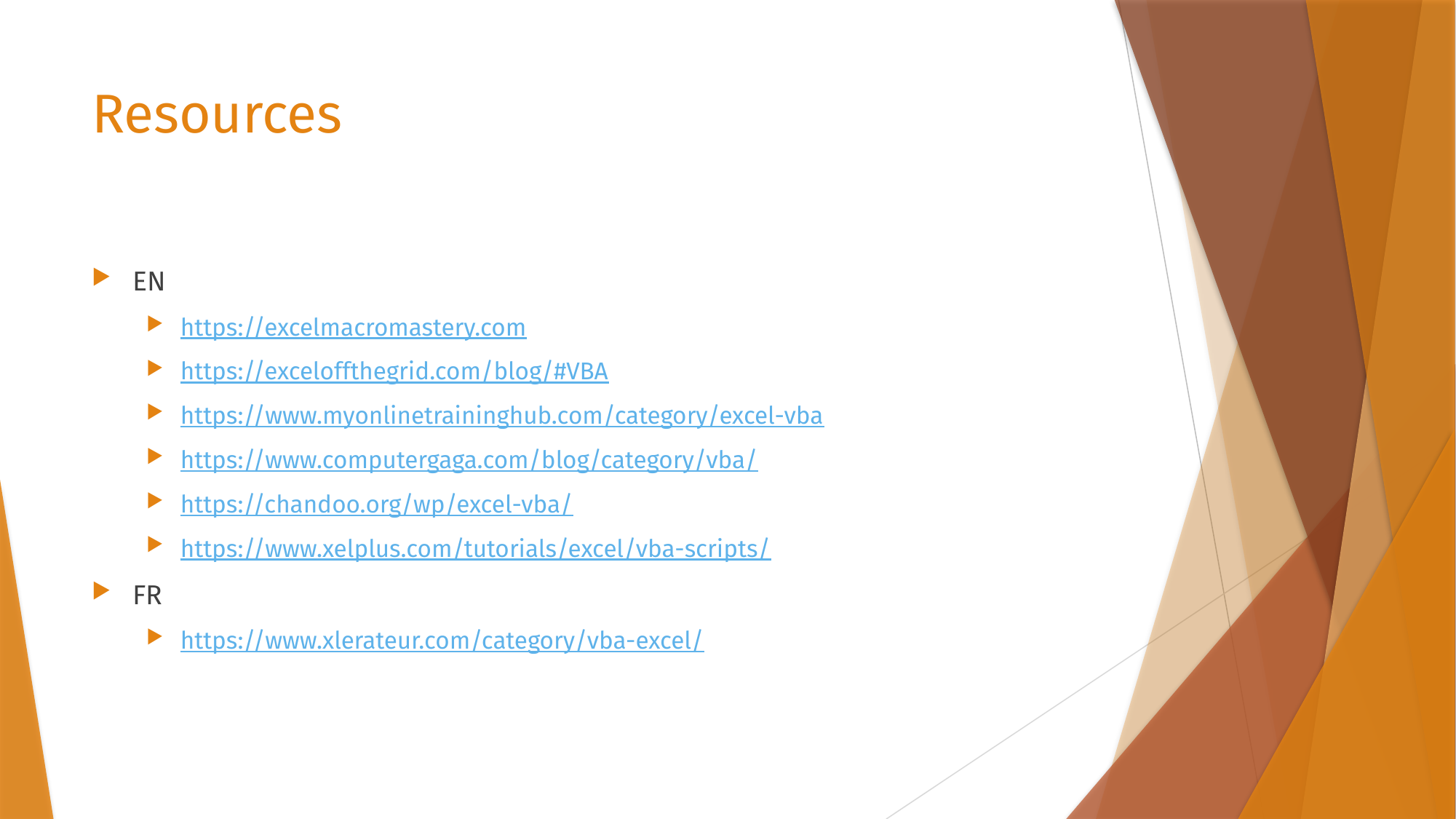

# Resources
EN
https://excelmacromastery.com
https://exceloffthegrid.com/blog/#VBA
https://www.myonlinetraininghub.com/category/excel-vba
https://www.computergaga.com/blog/category/vba/
https://chandoo.org/wp/excel-vba/
https://www.xelplus.com/tutorials/excel/vba-scripts/
FR
https://www.xlerateur.com/category/vba-excel/